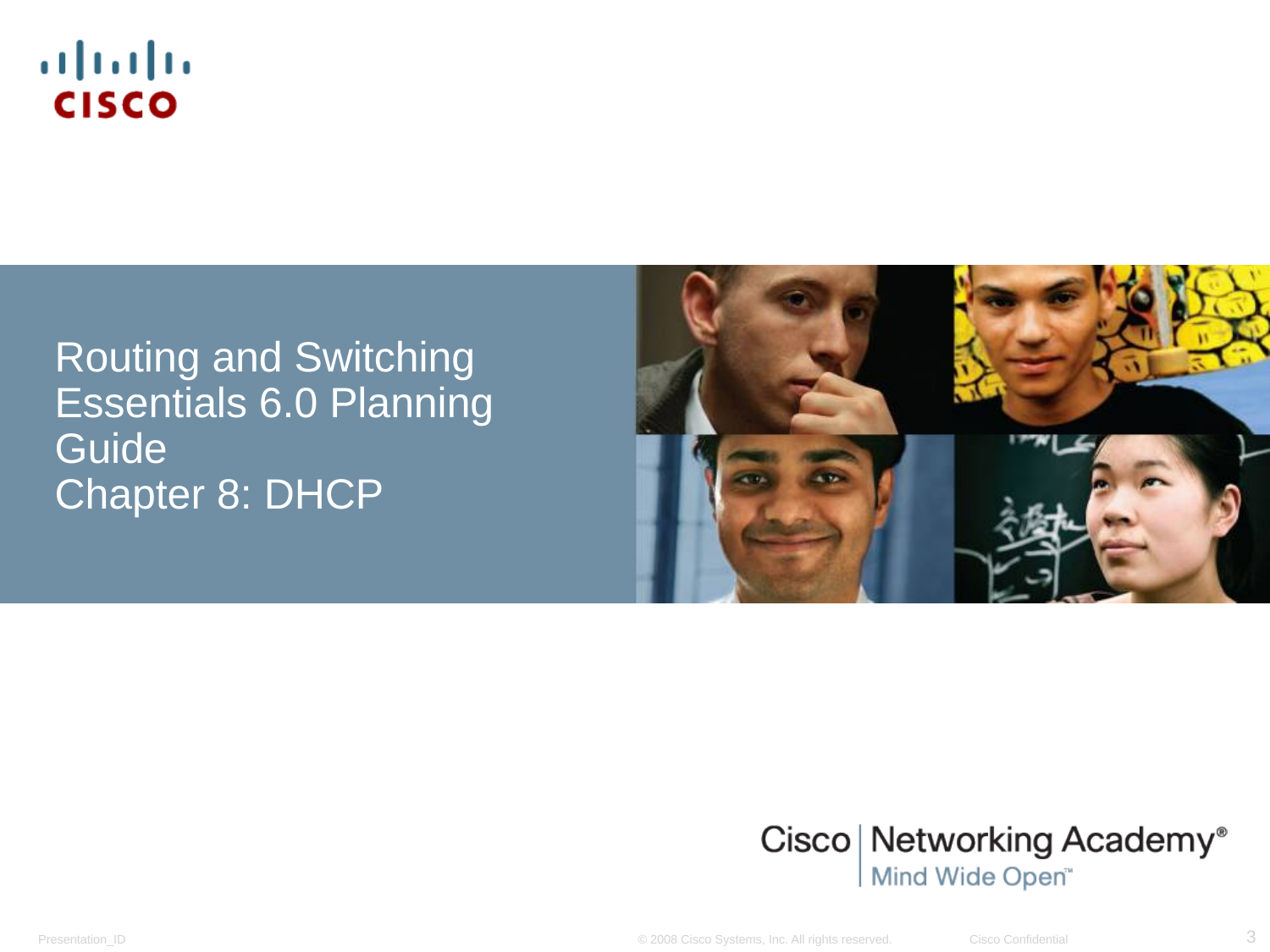

Routing and Switching Essentials 6.0 Planning Guide
Chapter 8: DHCP